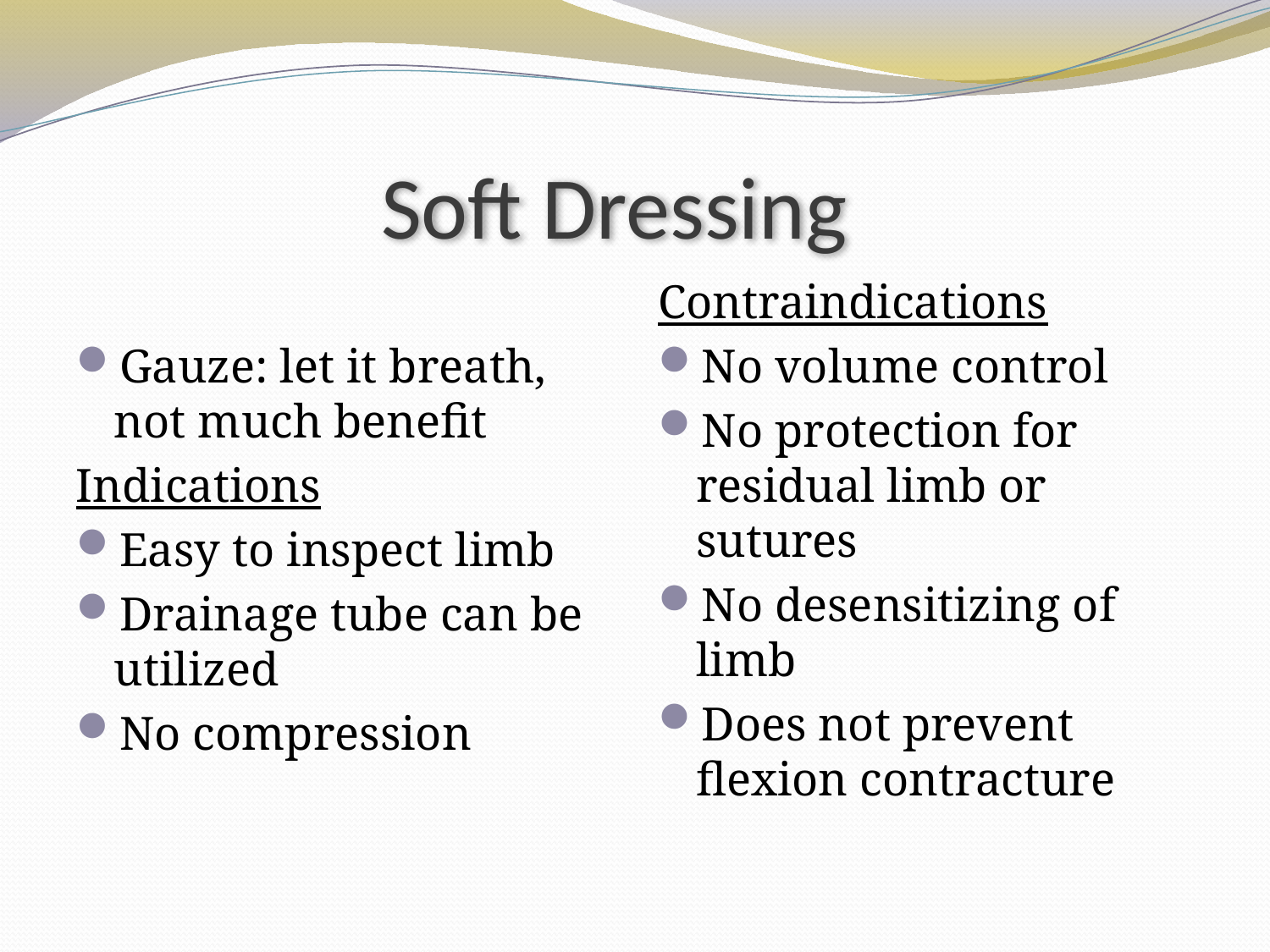

# Soft Dressing

Gauze: let it breath, not much benefit
Indications
Easy to inspect limb
Drainage tube can be utilized
No compression
Contraindications
No volume control
No protection for residual limb or sutures
No desensitizing of limb
Does not prevent flexion contracture